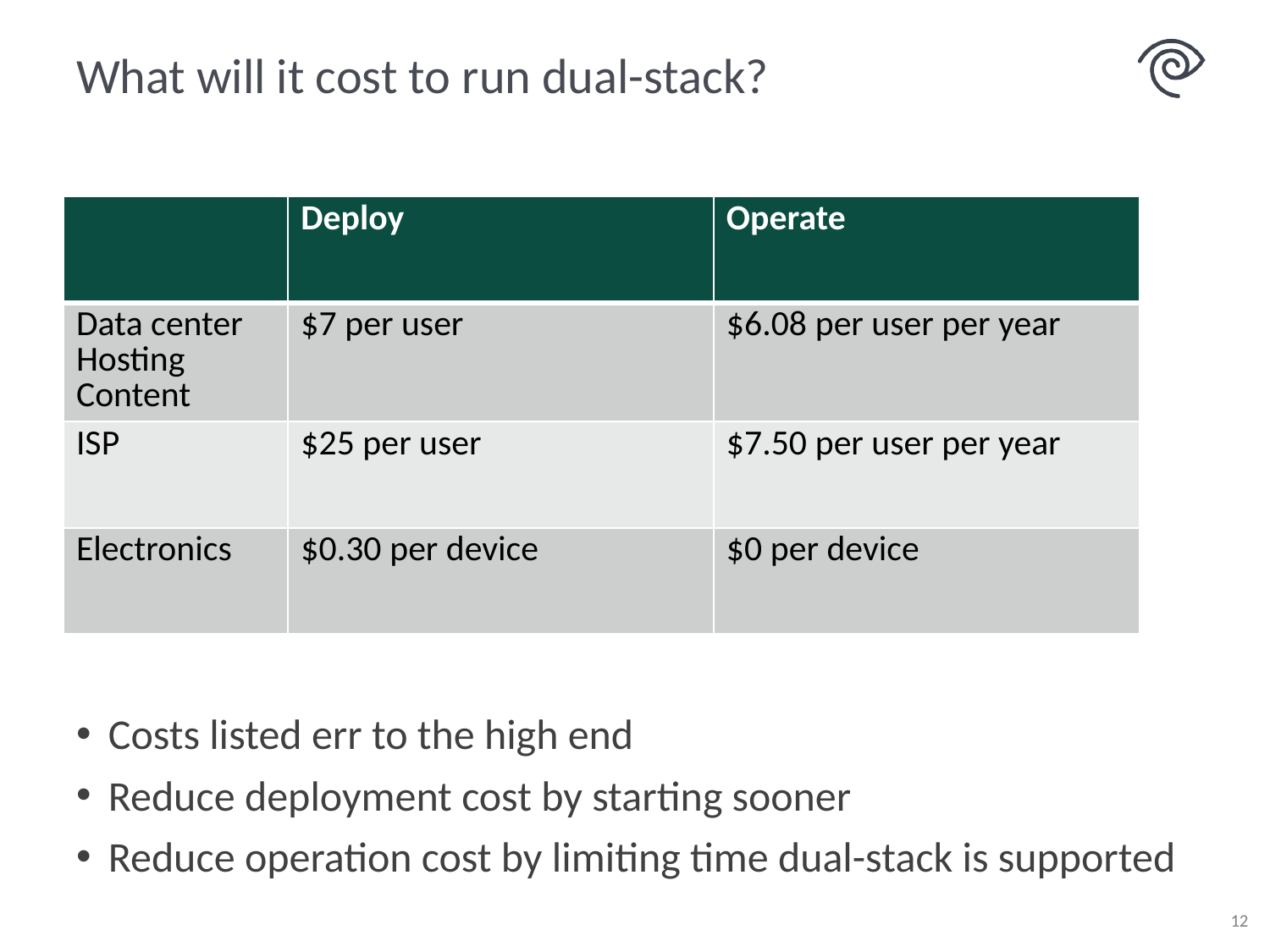

# What will it cost to run dual-stack?
|  | Deploy | Operate |
| --- | --- | --- |
| Data center Hosting Content | $7 per user | $6.08 per user per year |
| ISP | $25 per user | $7.50 per user per year |
| Electronics | $0.30 per device | $0 per device |
Costs listed err to the high end
Reduce deployment cost by starting sooner
Reduce operation cost by limiting time dual-stack is supported
12